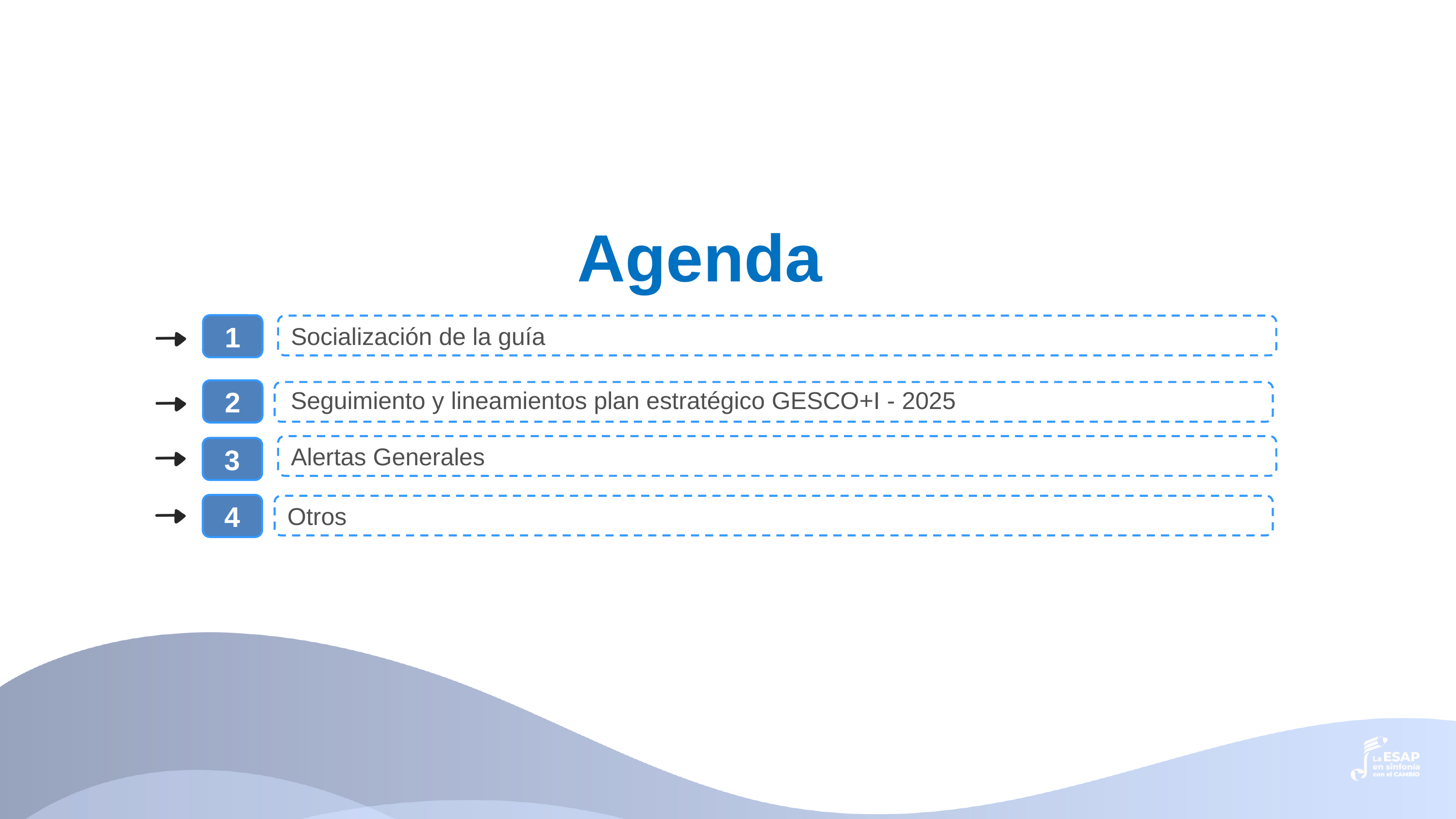

Agenda
1
Socialización de la guía

2
Seguimiento y lineamientos plan estratégico GESCO+I - 2025

Alertas Generales
3

4
Otros